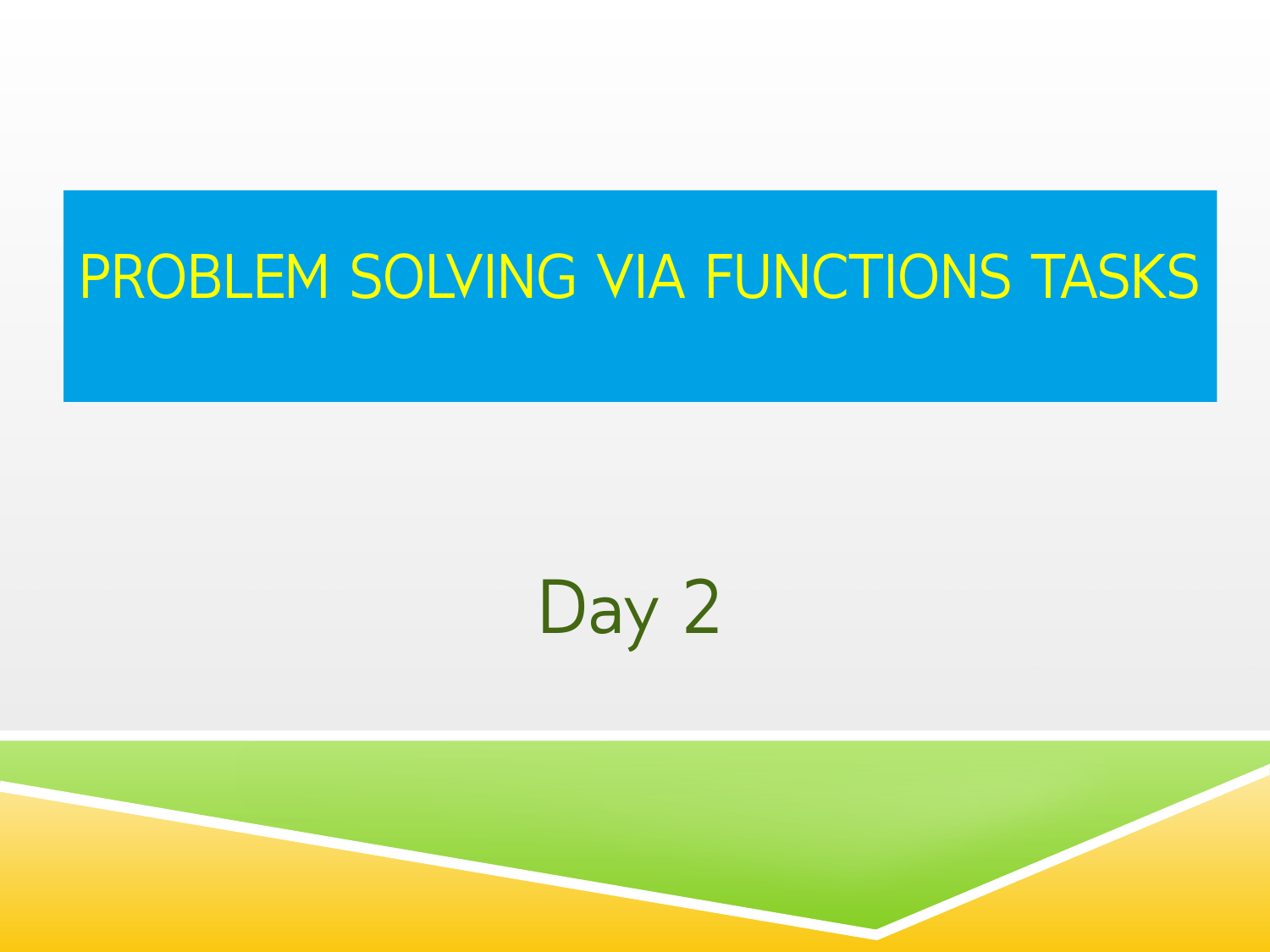

# Problem Solving Via Functions Tasks

Day 2